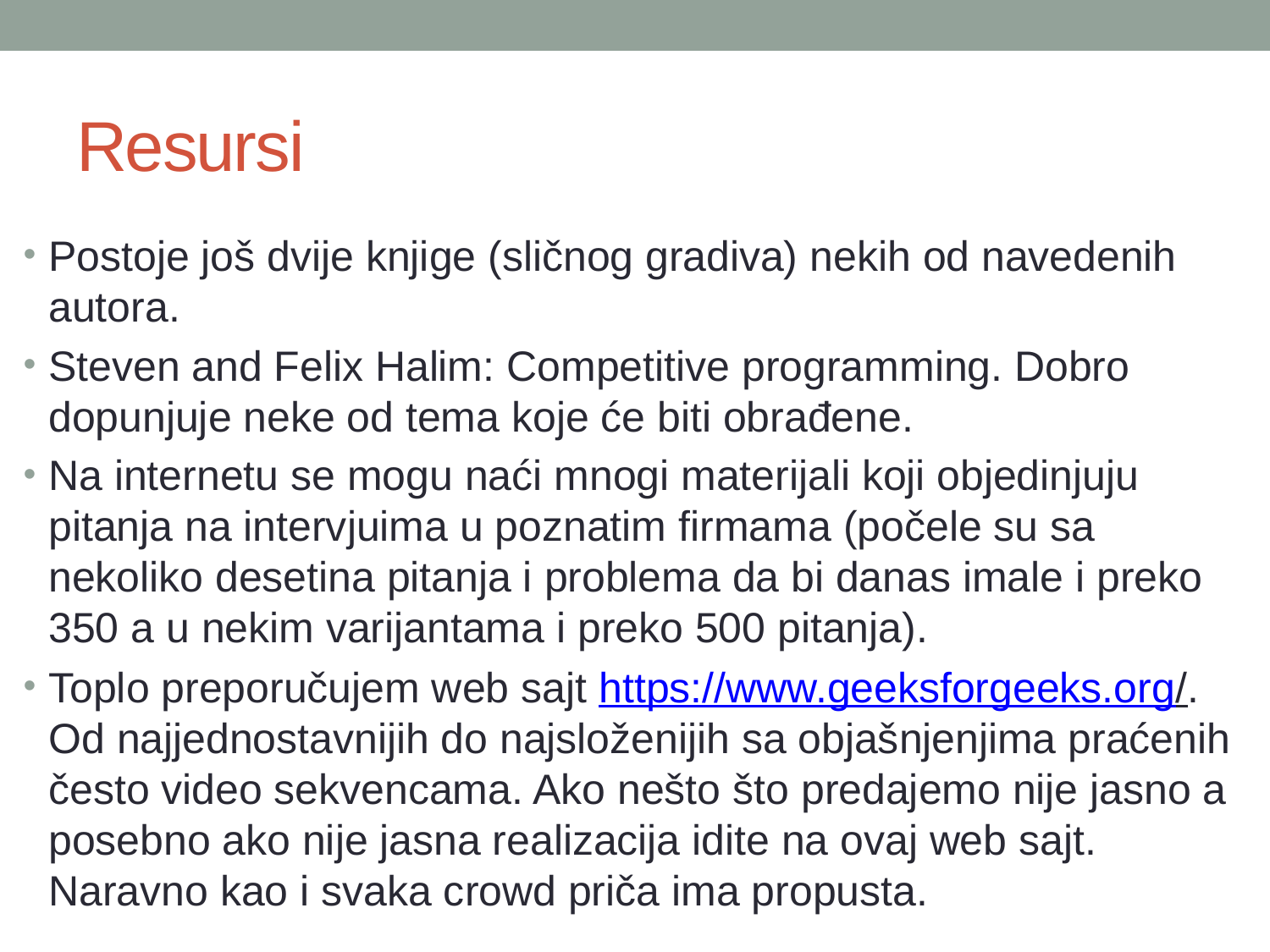

# Resursi
Postoje još dvije knjige (sličnog gradiva) nekih od navedenih autora.
Steven and Felix Halim: Competitive programming. Dobro dopunjuje neke od tema koje će biti obrađene.
Na internetu se mogu naći mnogi materijali koji objedinjuju pitanja na intervjuima u poznatim firmama (počele su sa nekoliko desetina pitanja i problema da bi danas imale i preko 350 a u nekim varijantama i preko 500 pitanja).
Toplo preporučujem web sajt https://www.geeksforgeeks.org/. Od najjednostavnijih do najsloženijih sa objašnjenjima praćenih često video sekvencama. Ako nešto što predajemo nije jasno a posebno ako nije jasna realizacija idite na ovaj web sajt. Naravno kao i svaka crowd priča ima propusta.